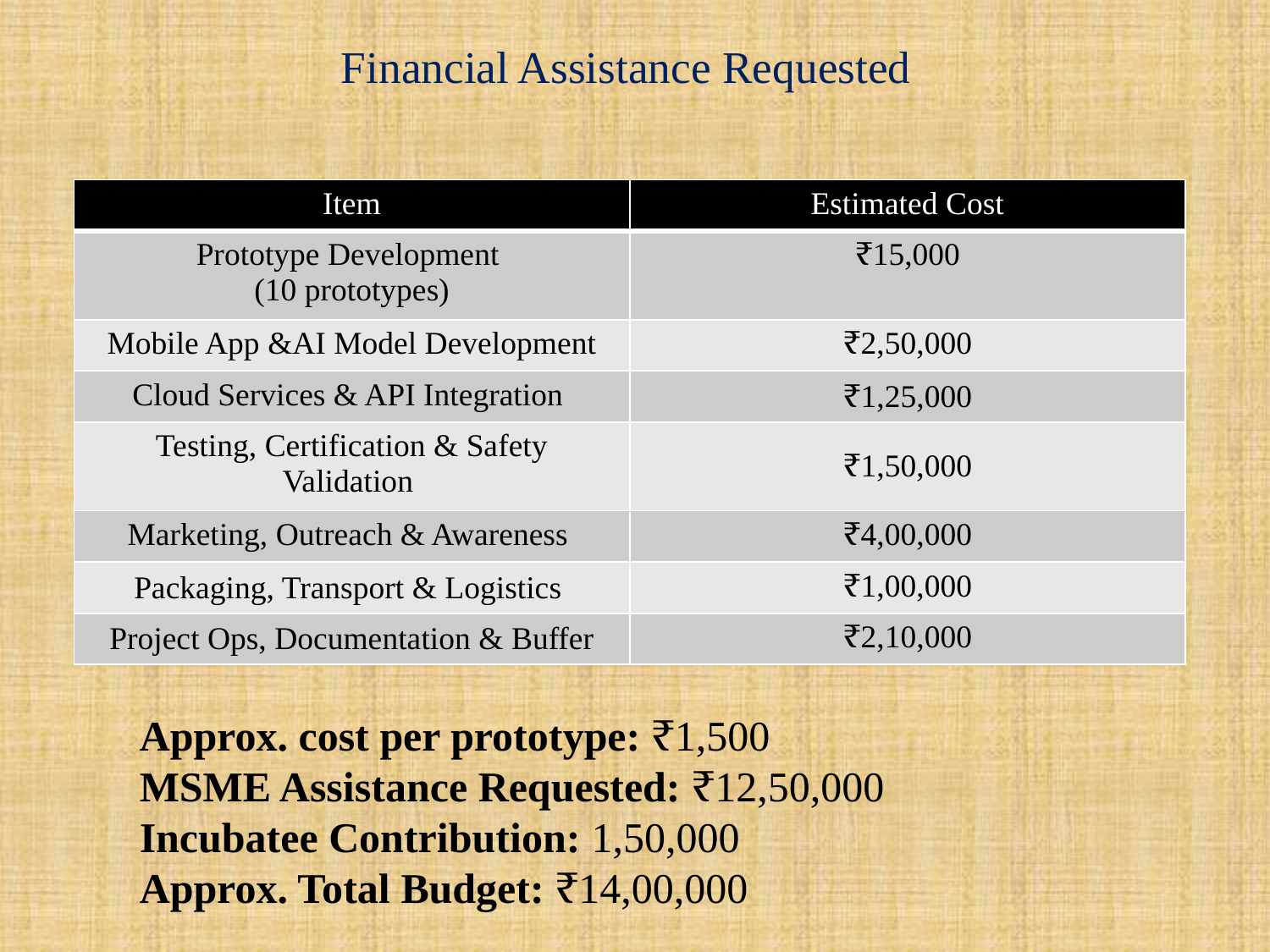

# Financial Assistance Requested
| Item | Estimated Cost |
| --- | --- |
| Prototype Development (10 prototypes) | ₹15,000 |
| Mobile App &AI Model Development | ₹2,50,000 |
| Cloud Services & API Integration | ₹1,25,000 |
| Testing, Certification & Safety Validation | ₹1,50,000 |
| Marketing, Outreach & Awareness | ₹4,00,000 |
| Packaging, Transport & Logistics | ₹1,00,000 |
| Project Ops, Documentation & Buffer | ₹2,10,000 |

Approx. cost per prototype: ₹1,500
MSME Assistance Requested: ₹12,50,000
Incubatee Contribution: 1,50,000
Approx. Total Budget: ₹14,00,000